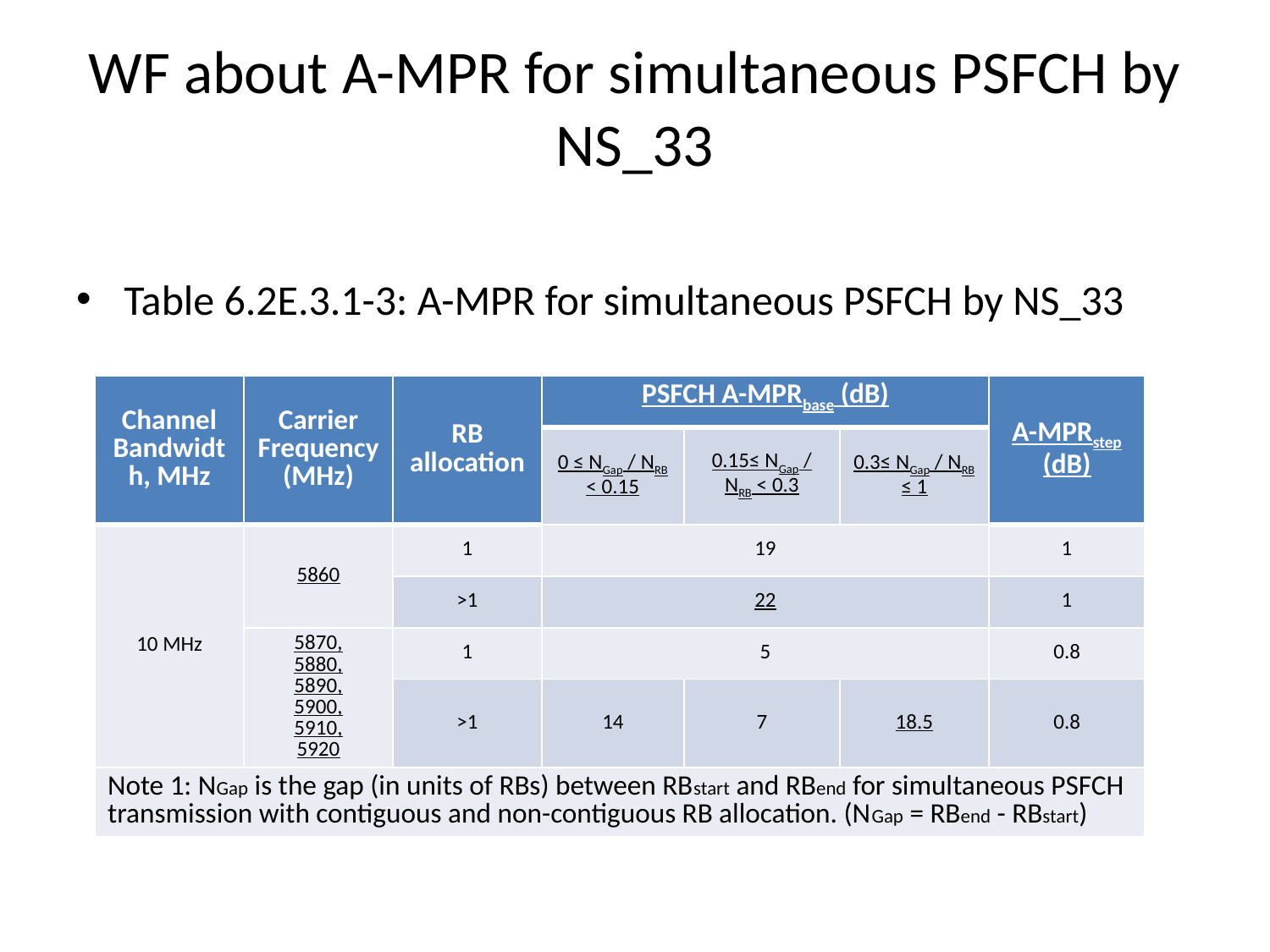

# WF about A-MPR for simultaneous PSFCH by NS_33
Table 6.2E.3.1-3: A-MPR for simultaneous PSFCH by NS_33

| Channel Bandwidth, MHz | Carrier Frequency (MHz) | RB allocation | PSFCH A-MPRbase (dB) |  |  | A-MPRstep (dB) |
| --- | --- | --- | --- | --- | --- | --- |
|  |  |  | 0 ≤ NGap / NRB < 0.15 | 0.15≤ NGap / NRB < 0.3 | 0.3≤ NGap / NRB ≤ 1 |  |
| 10 MHz | 5860 | 1 | 19 |  |  | 1 |
|  |  | >1 | 22 |  |  | 1 |
|  | 5870, 5880, 5890, 5900, 5910, 5920 | 1 | 5 |  |  | 0.8 |
|  |  | >1 | 14 | 7 | 18.5 | 0.8 |
| Note 1: NGap is the gap (in units of RBs) between RBstart and RBend for simultaneous PSFCH transmission with contiguous and non-contiguous RB allocation. (NGap = RBend - RBstart) |  |  |  |  |  |  |